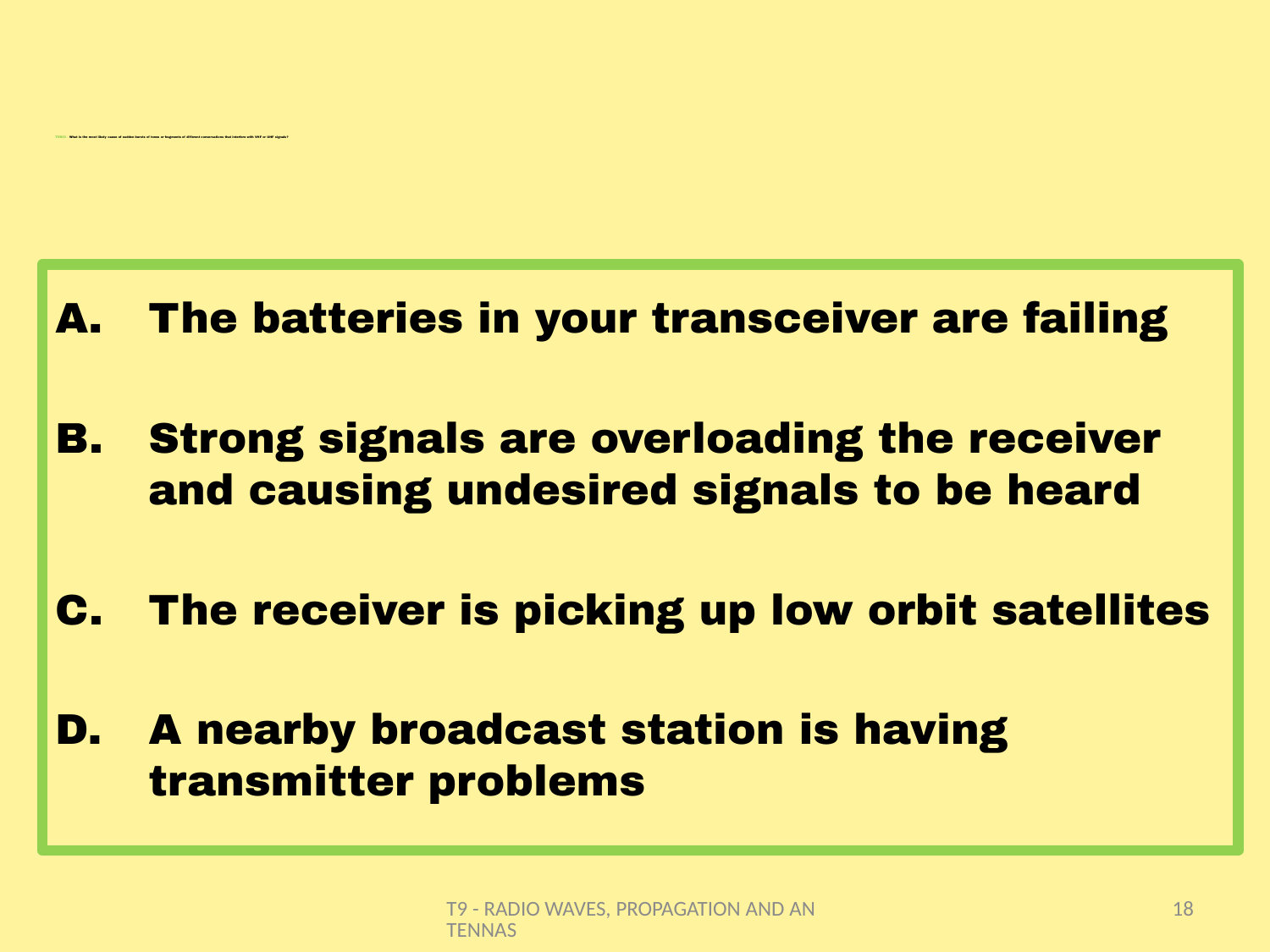

# T9B03 - What is the most likely cause of sudden bursts of tones or fragments of different conversations that interfere with VHF or UHF signals?

The batteries in your transceiver are failing

Strong signals are overloading the receiver and causing undesired signals to be heard

The receiver is picking up low orbit satellites

A nearby broadcast station is having transmitter problems
T9 - RADIO WAVES, PROPAGATION AND ANTENNAS
18